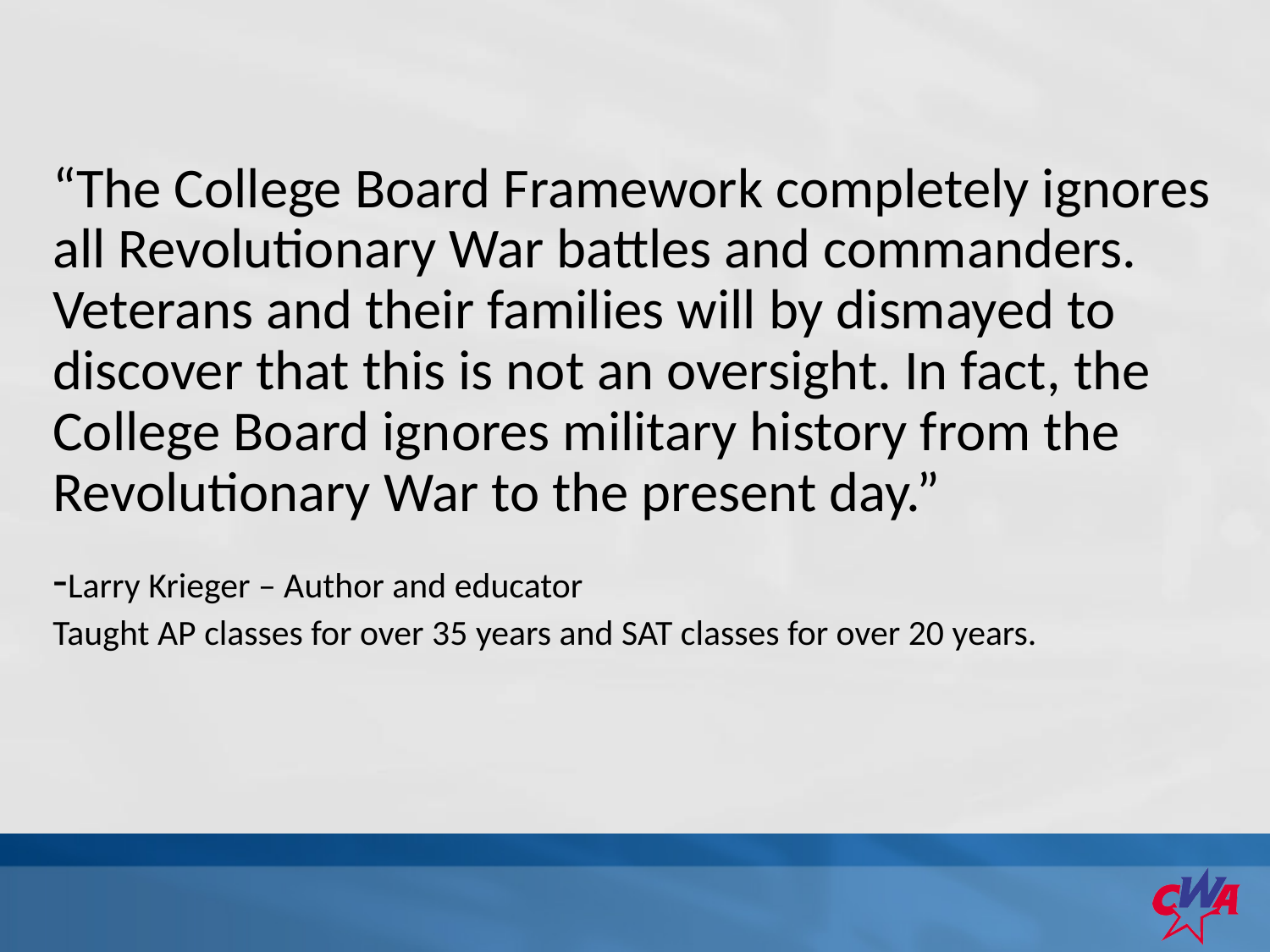

“The College Board Framework completely ignores all Revolutionary War battles and commanders. Veterans and their families will by dismayed to discover that this is not an oversight. In fact, the College Board ignores military history from the Revolutionary War to the present day.”
-Larry Krieger – Author and educator
Taught AP classes for over 35 years and SAT classes for over 20 years.